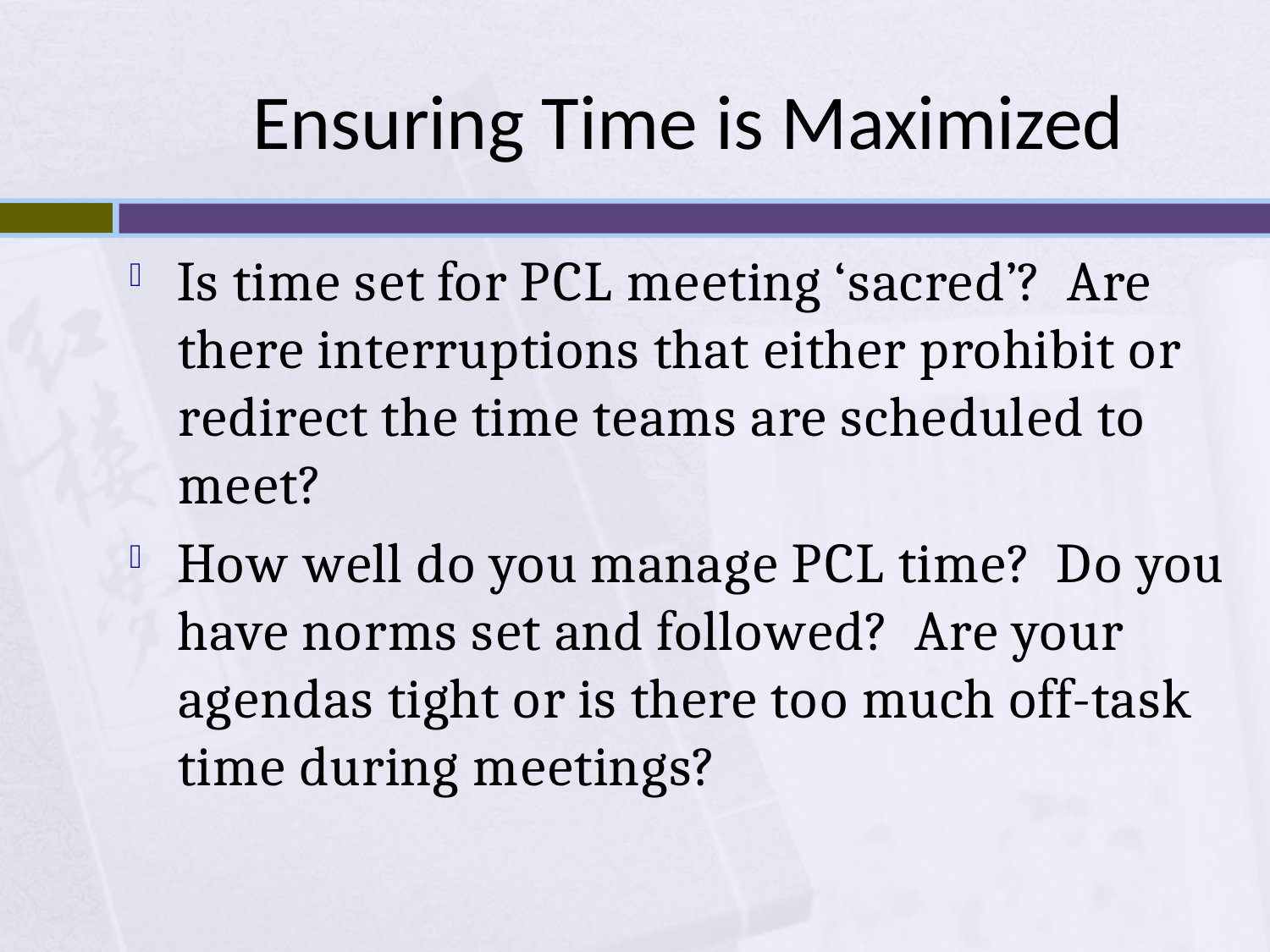

# Ensuring Time is Maximized
Is time set for PCL meeting ‘sacred’?  Are there interruptions that either prohibit or redirect the time teams are scheduled to meet?
How well do you manage PCL time?  Do you have norms set and followed?  Are your agendas tight or is there too much off-task time during meetings?